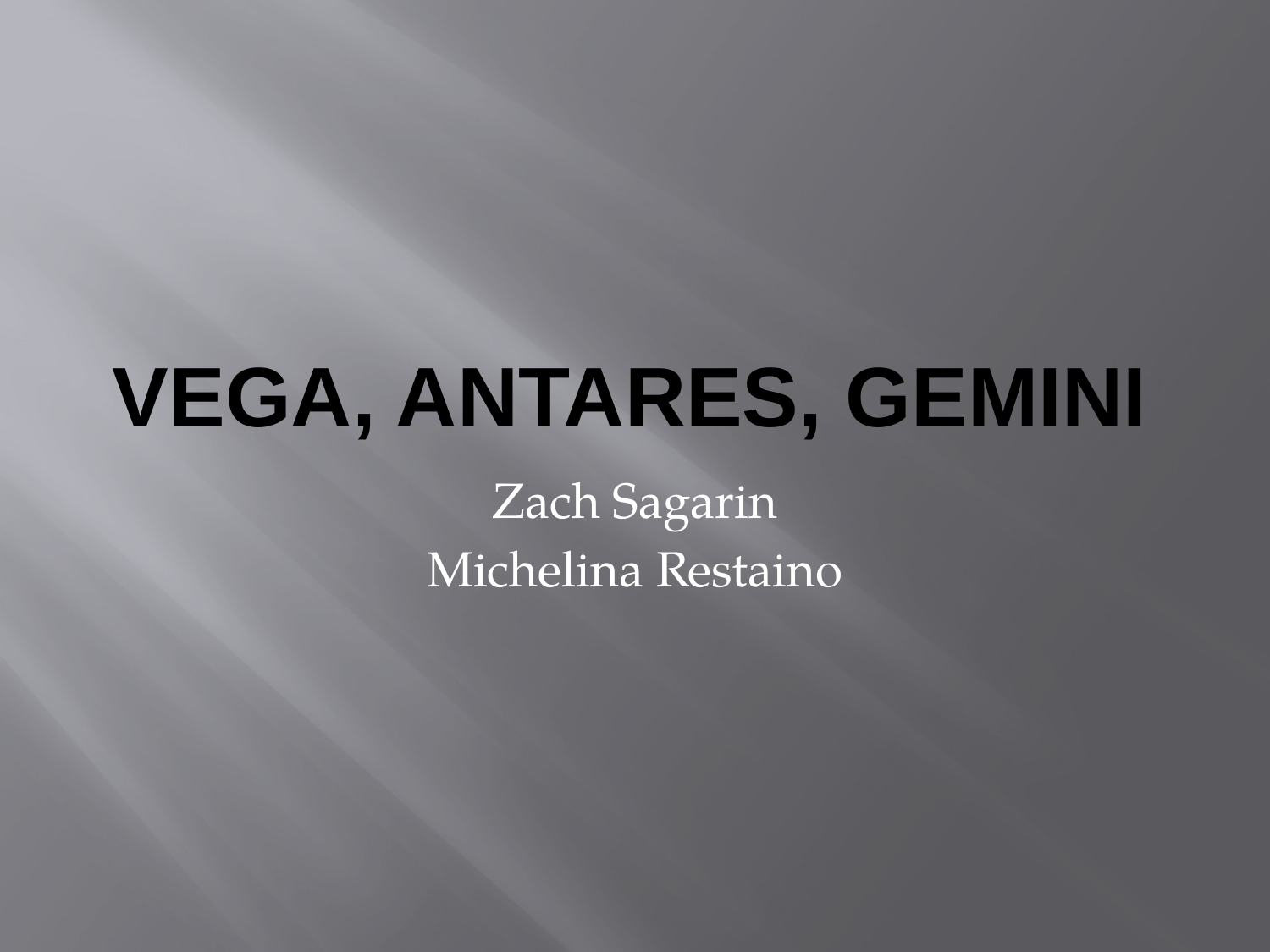

# Vega, Antares, Gemini
Zach Sagarin
Michelina Restaino